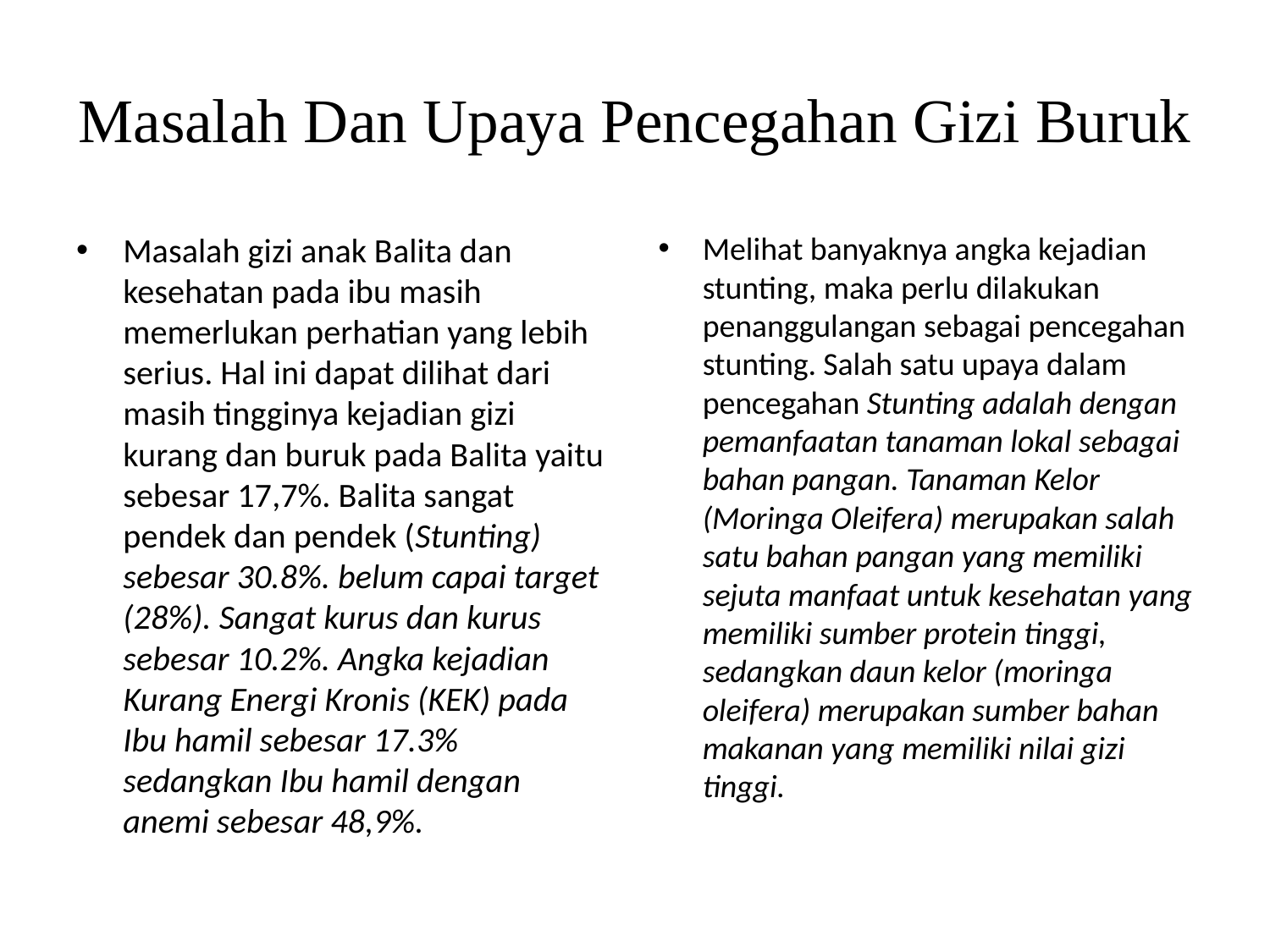

# Masalah Dan Upaya Pencegahan Gizi Buruk
Masalah gizi anak Balita dan kesehatan pada ibu masih memerlukan perhatian yang lebih serius. Hal ini dapat dilihat dari masih tingginya kejadian gizi kurang dan buruk pada Balita yaitu sebesar 17,7%. Balita sangat pendek dan pendek (Stunting) sebesar 30.8%. belum capai target (28%). Sangat kurus dan kurus sebesar 10.2%. Angka kejadian Kurang Energi Kronis (KEK) pada Ibu hamil sebesar 17.3% sedangkan Ibu hamil dengan anemi sebesar 48,9%.
Melihat banyaknya angka kejadian stunting, maka perlu dilakukan penanggulangan sebagai pencegahan stunting. Salah satu upaya dalam pencegahan Stunting adalah dengan pemanfaatan tanaman lokal sebagai bahan pangan. Tanaman Kelor (Moringa Oleifera) merupakan salah satu bahan pangan yang memiliki sejuta manfaat untuk kesehatan yang memiliki sumber protein tinggi, sedangkan daun kelor (moringa oleifera) merupakan sumber bahan makanan yang memiliki nilai gizi tinggi.